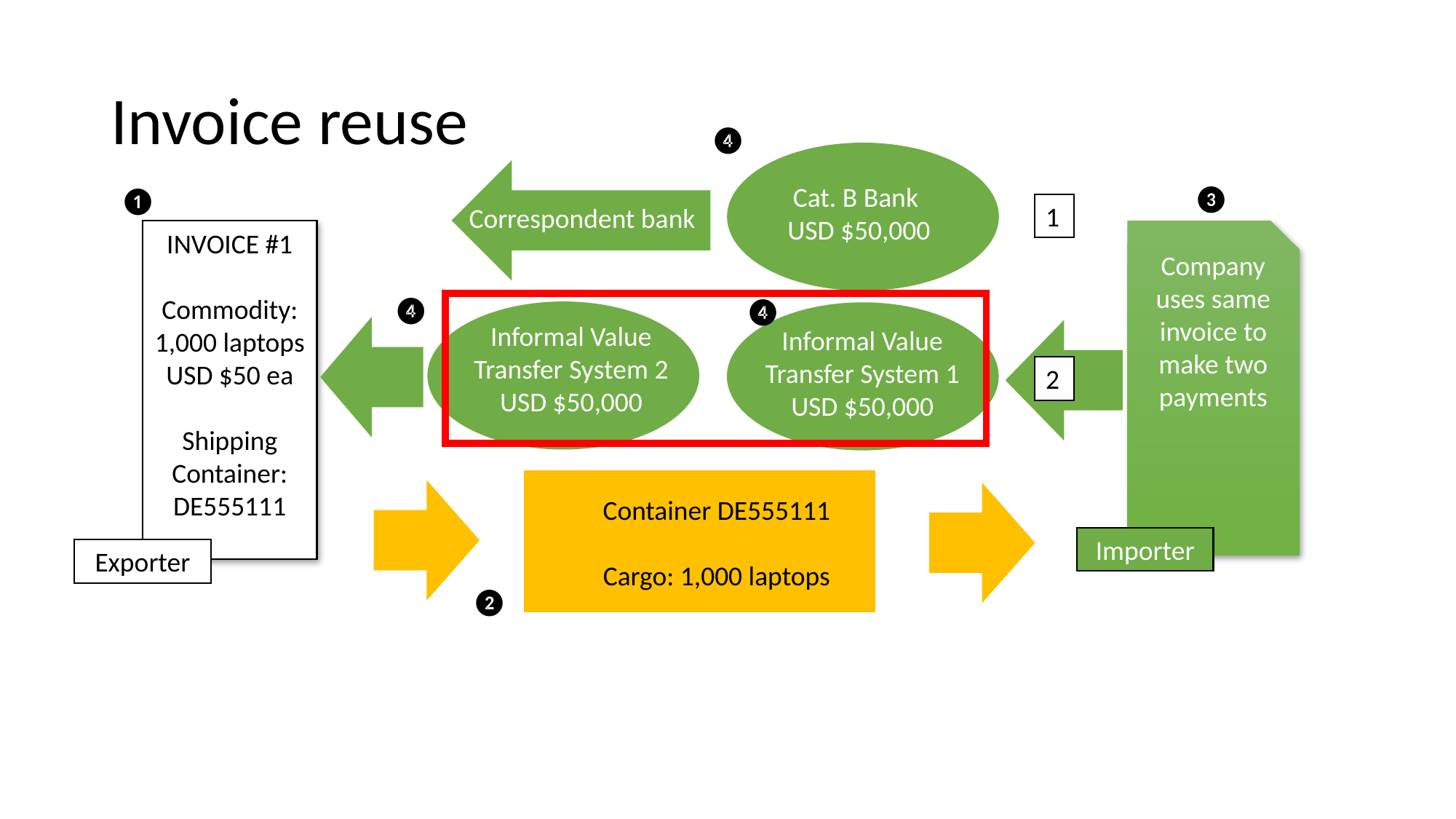

# Invoice reuse
❹

Cat. B Bank
USD $50,000
❸
❶
1
Correspondent bank
INVOICE #1

Commodity:
1,000 laptops USD $50 ea

Shipping Container:
DE555111

Company uses same invoice to make two payments
❹
❹

Informal Value Transfer System 2
USD $50,000

Informal Value Transfer System 1
USD $50,000

2

Container DE555111

Cargo: 1,000 laptops
Importer
Exporter
❷